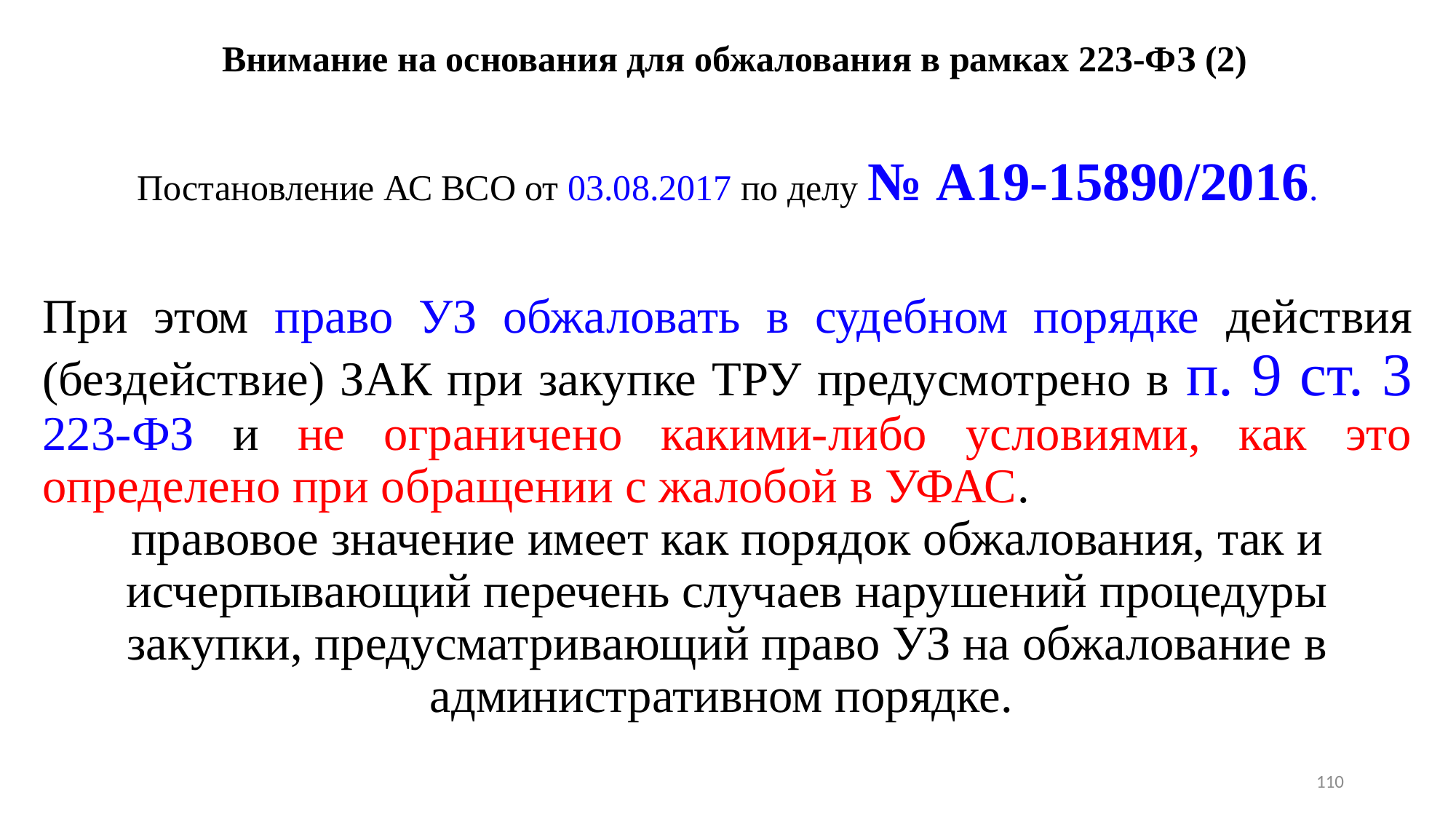

# Внимание на основания для обжалования в рамках 223-ФЗ (2)
Постановление АС ВСО от 03.08.2017 по делу № А19-15890/2016.

При этом право УЗ обжаловать в судебном порядке действия (бездействие) ЗАК при закупке ТРУ предусмотрено в п. 9 ст. 3 223-ФЗ и не ограничено какими-либо условиями, как это определено при обращении с жалобой в УФАС.
правовое значение имеет как порядок обжалования, так и исчерпывающий перечень случаев нарушений процедуры закупки, предусматривающий право УЗ на обжалование в административном порядке.

110